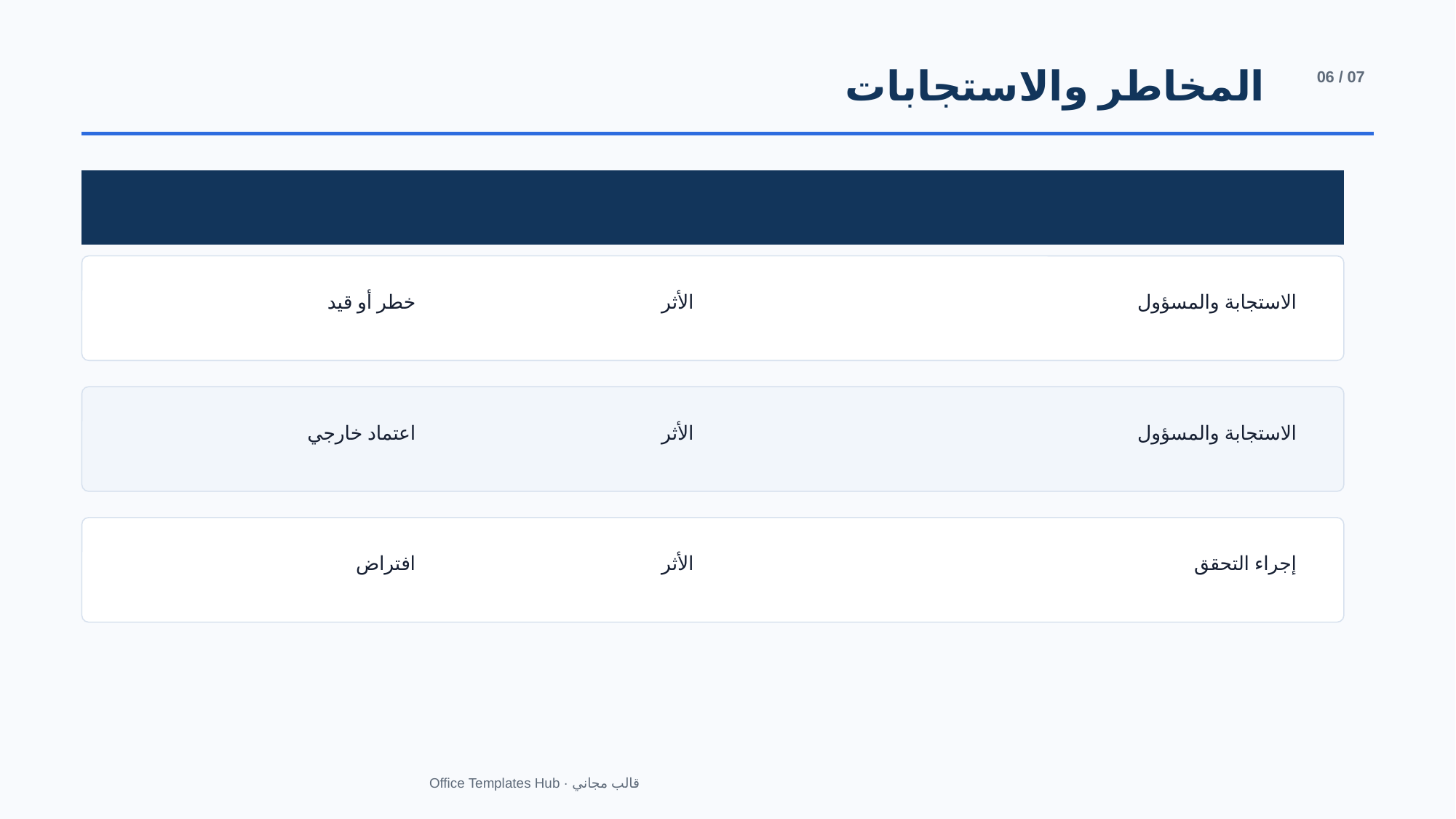

المخاطر والاستجابات
06 / 07

Risk / issue
Impact
Response

خطر أو قيد
الأثر
الاستجابة والمسؤول

اعتماد خارجي
الأثر
الاستجابة والمسؤول

افتراض
الأثر
إجراء التحقق
Office Templates Hub · قالب مجاني